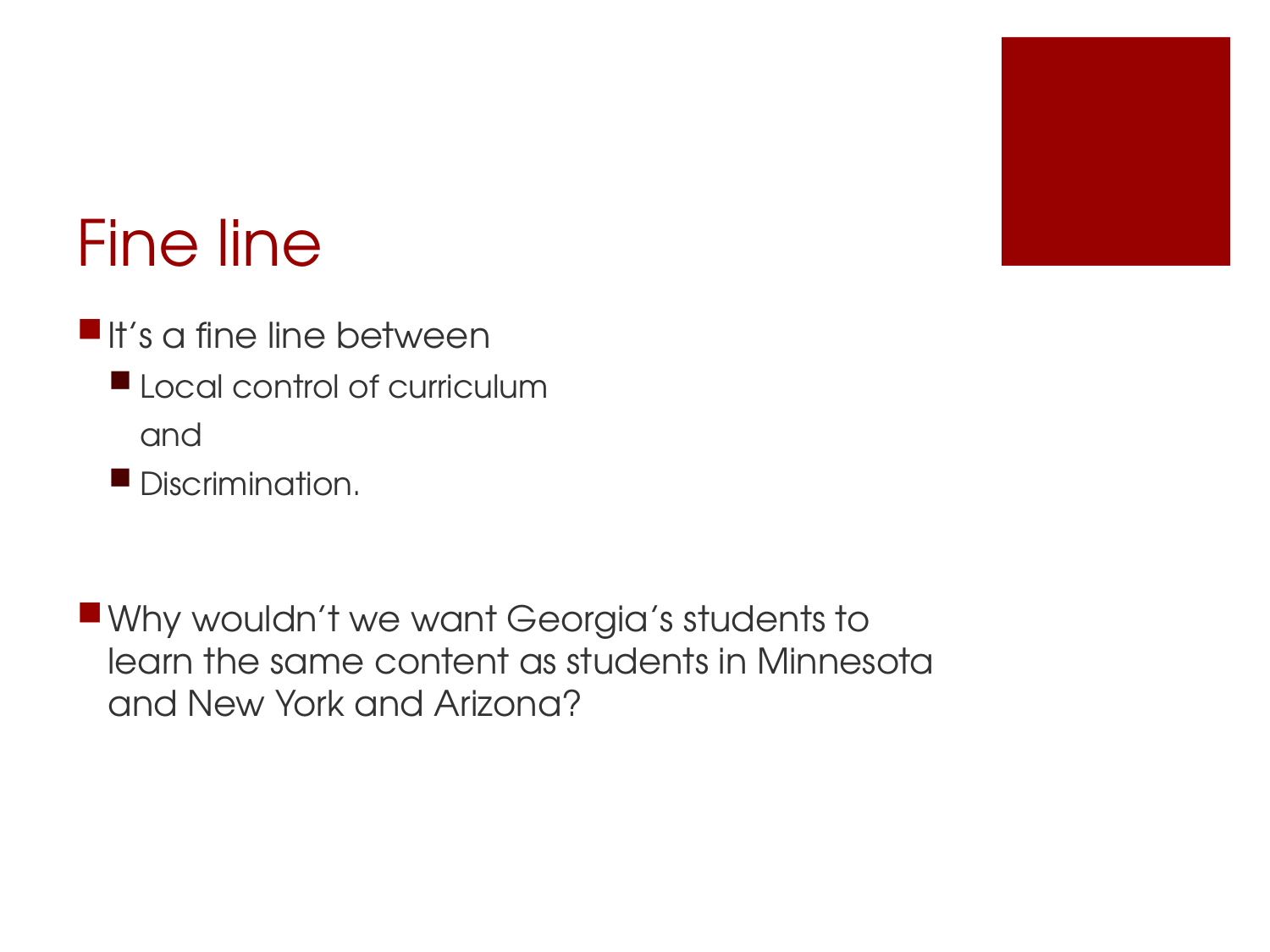

# Fine line
It’s a fine line between
Local control of curriculum
and
Discrimination.

Why wouldn’t we want Georgia’s students to learn the same content as students in Minnesota and New York and Arizona?